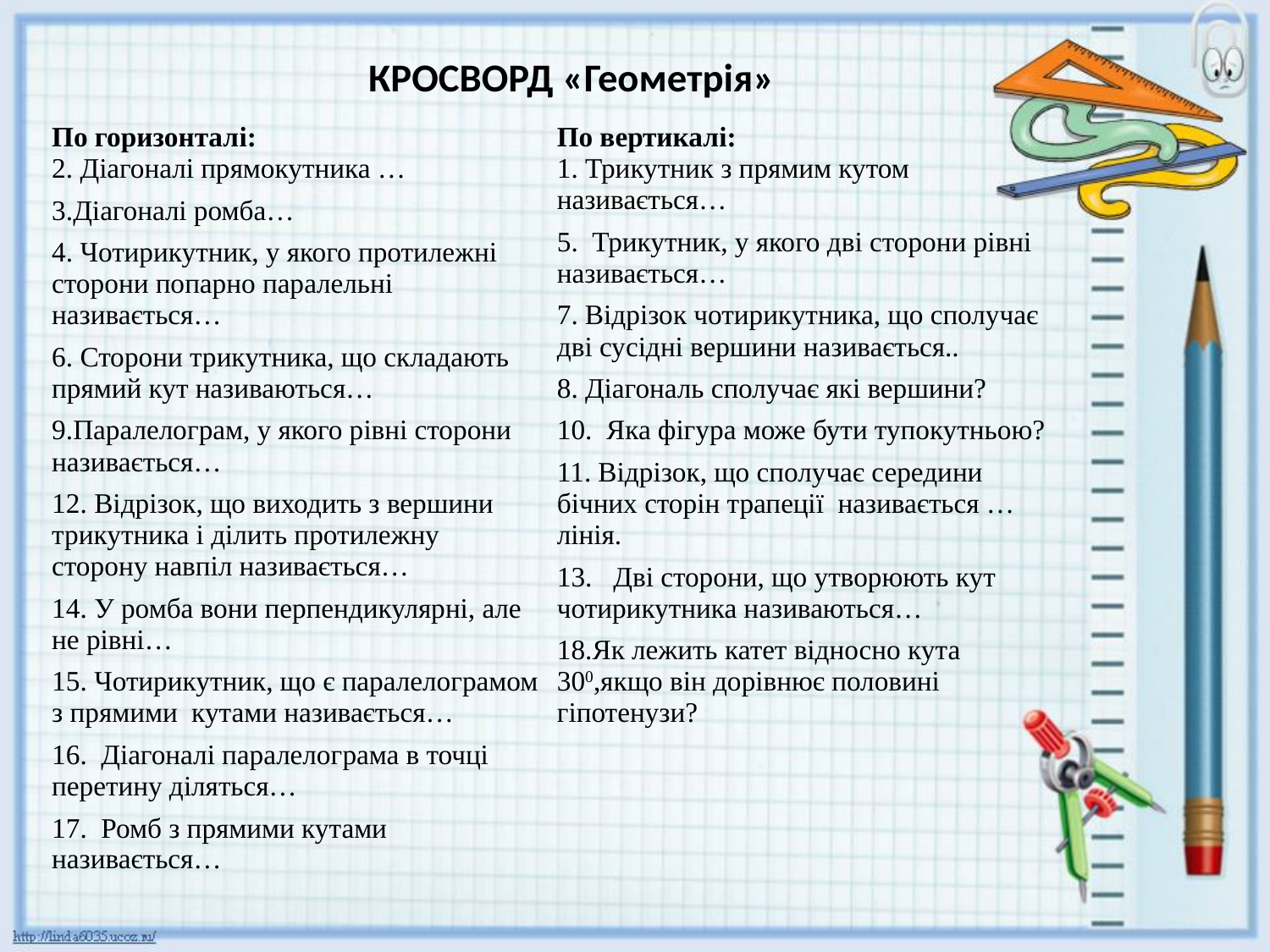

# КРОСВОРД «Геометрія»
| По горизонталі: | По вертикалі: |
| --- | --- |
| 2. Діагоналі прямокутника … 3.Діагоналі ромба… 4. Чотирикутник, у якого протилежні сторони попарно паралельні називається… 6. Сторони трикутника, що складають прямий кут називаються… 9.Паралелограм, у якого рівні сторони називається… 12. Відрізок, що виходить з вершини трикутника і ділить протилежну сторону навпіл називається… 14. У ромба вони перпендикулярні, але не рівні… 15. Чотирикутник, що є паралелограмом з прямими кутами називається… 16. Діагоналі паралелограма в точці перетину діляться… 17. Ромб з прямими кутами називається… | 1. Трикутник з прямим кутом називається… 5. Трикутник, у якого дві сторони рівні називається… 7. Відрізок чотирикутника, що сполучає дві сусідні вершини називається.. 8. Діагональ сполучає які вершини? 10. Яка фігура може бути тупокутньою? 11. Відрізок, що сполучає середини бічних сторін трапеції називається … лінія. 13. Дві сторони, що утворюють кут чотирикутника називаються… 18.Як лежить катет відносно кута 300,якщо він дорівнює половині гіпотенузи? |